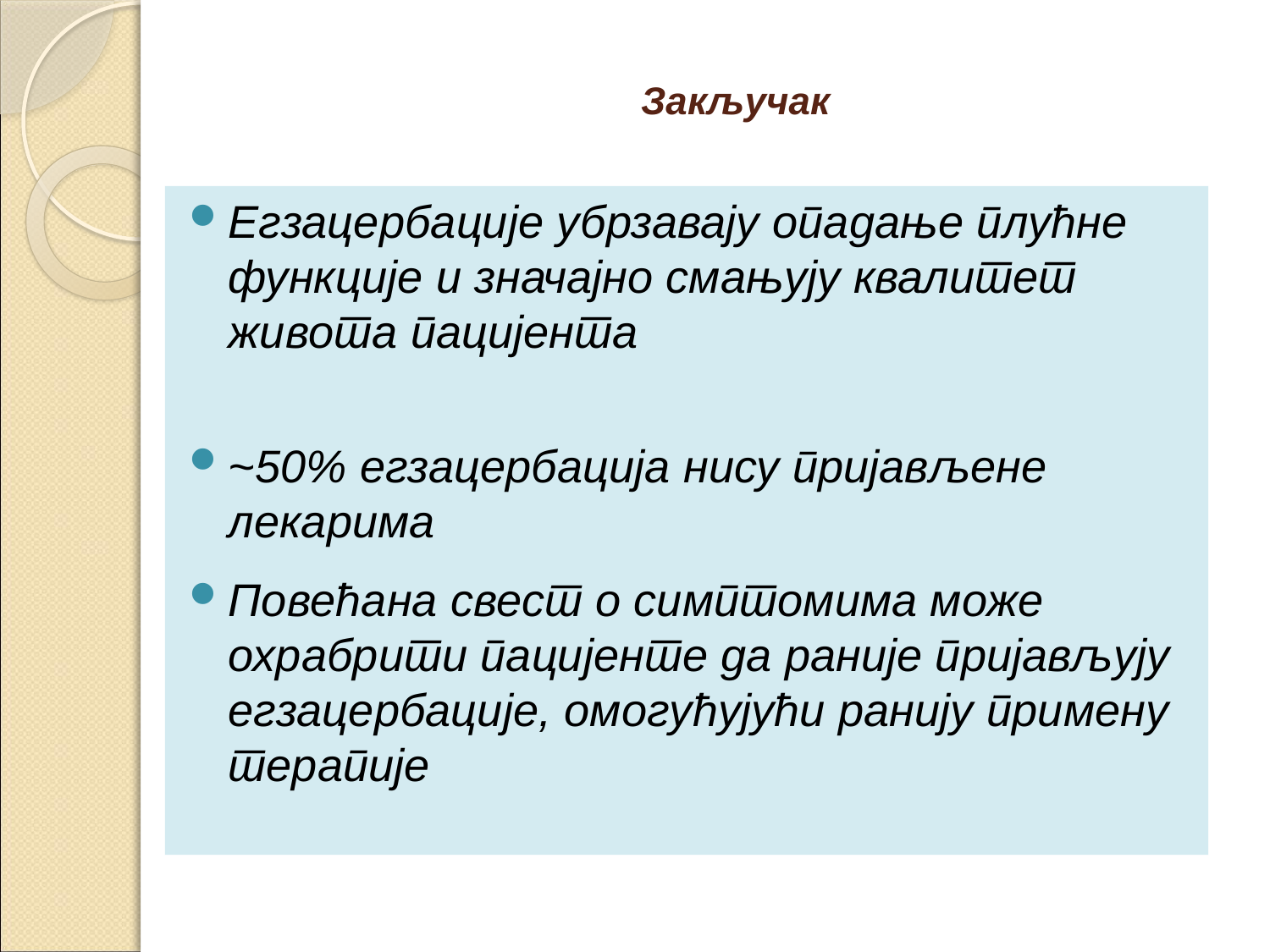

# Закључак
Егзацербације убрзавају опадање плућне функције и значајно смањују квалитет живота пацијента
~50% егзацербација нису пријављене лекарима
Повећана свест о симптомима може охрабрити пацијенте да раније пријављују егзацербације, омогућујући ранију примену терапије